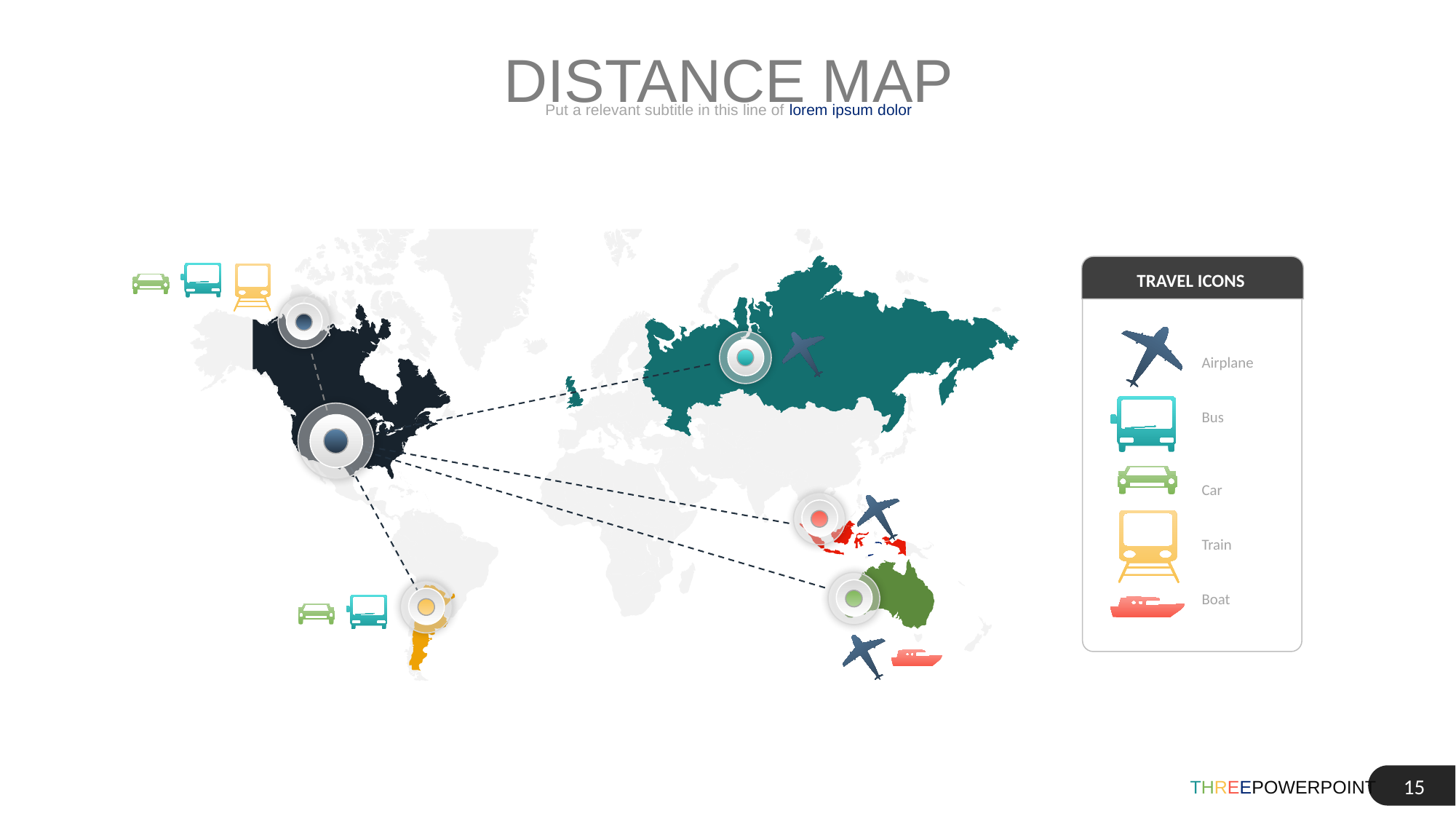

DISTANCE MAP
Put a relevant subtitle in this line of lorem ipsum dolor

TRAVEL ICONS

Airplane

Bus

Car

Train

Boat

15